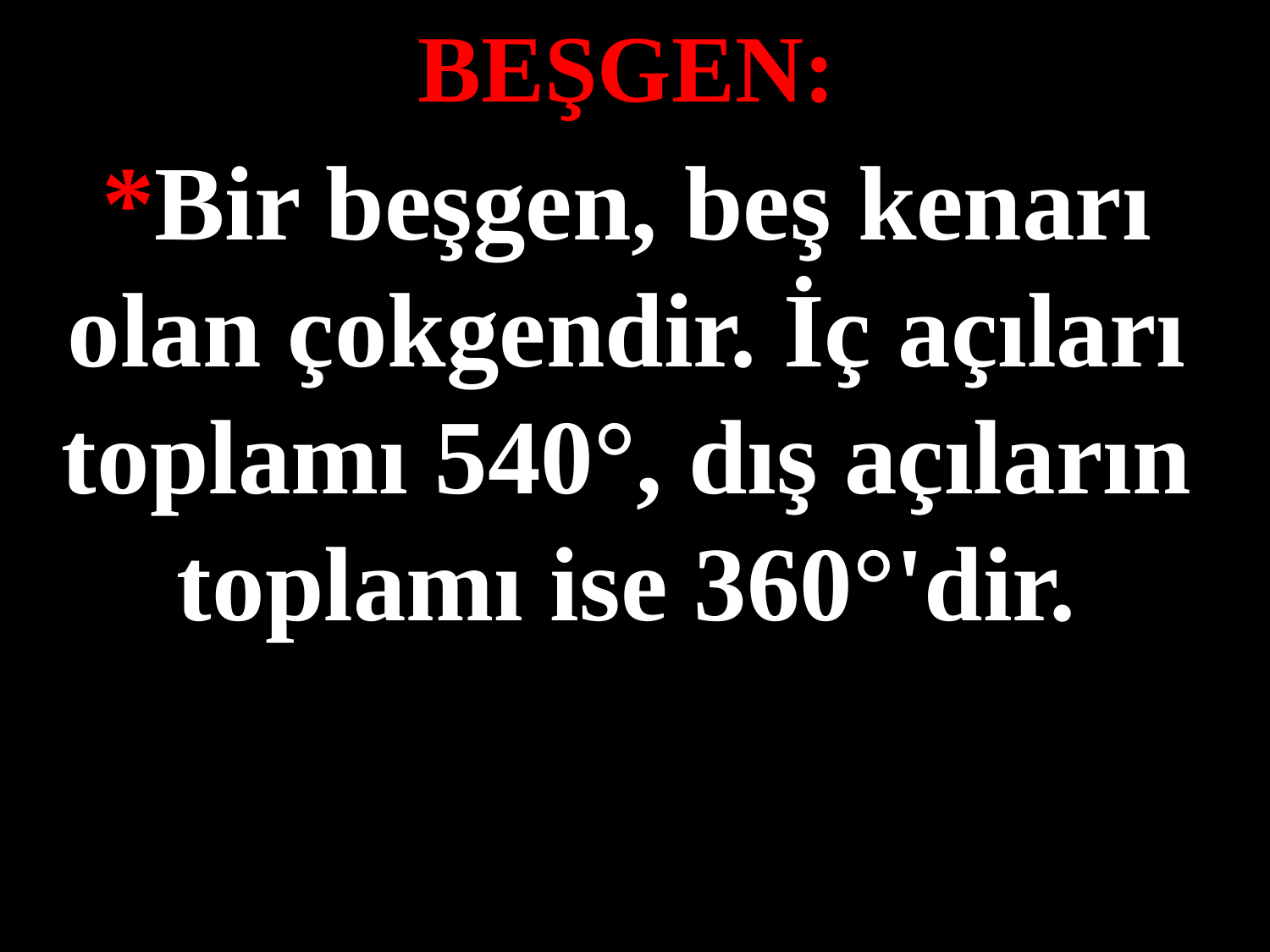

BEŞGEN:
*Bir beşgen, beş kenarı olan çokgendir. İç açıları toplamı 540°, dış açıların toplamı ise 360°'dir.
#